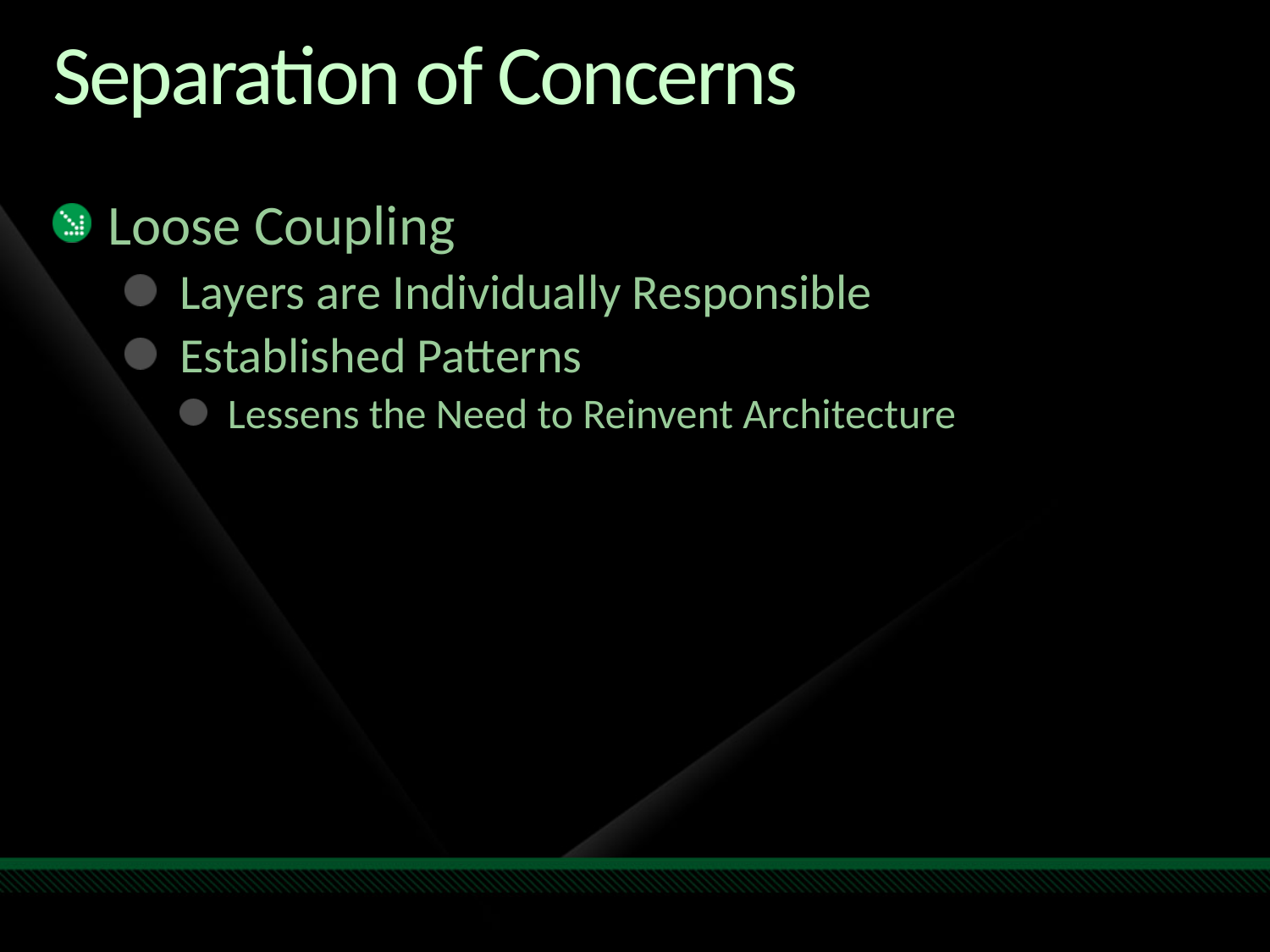

# Separation of Concerns
Loose Coupling
Layers are Individually Responsible
Established Patterns
Lessens the Need to Reinvent Architecture